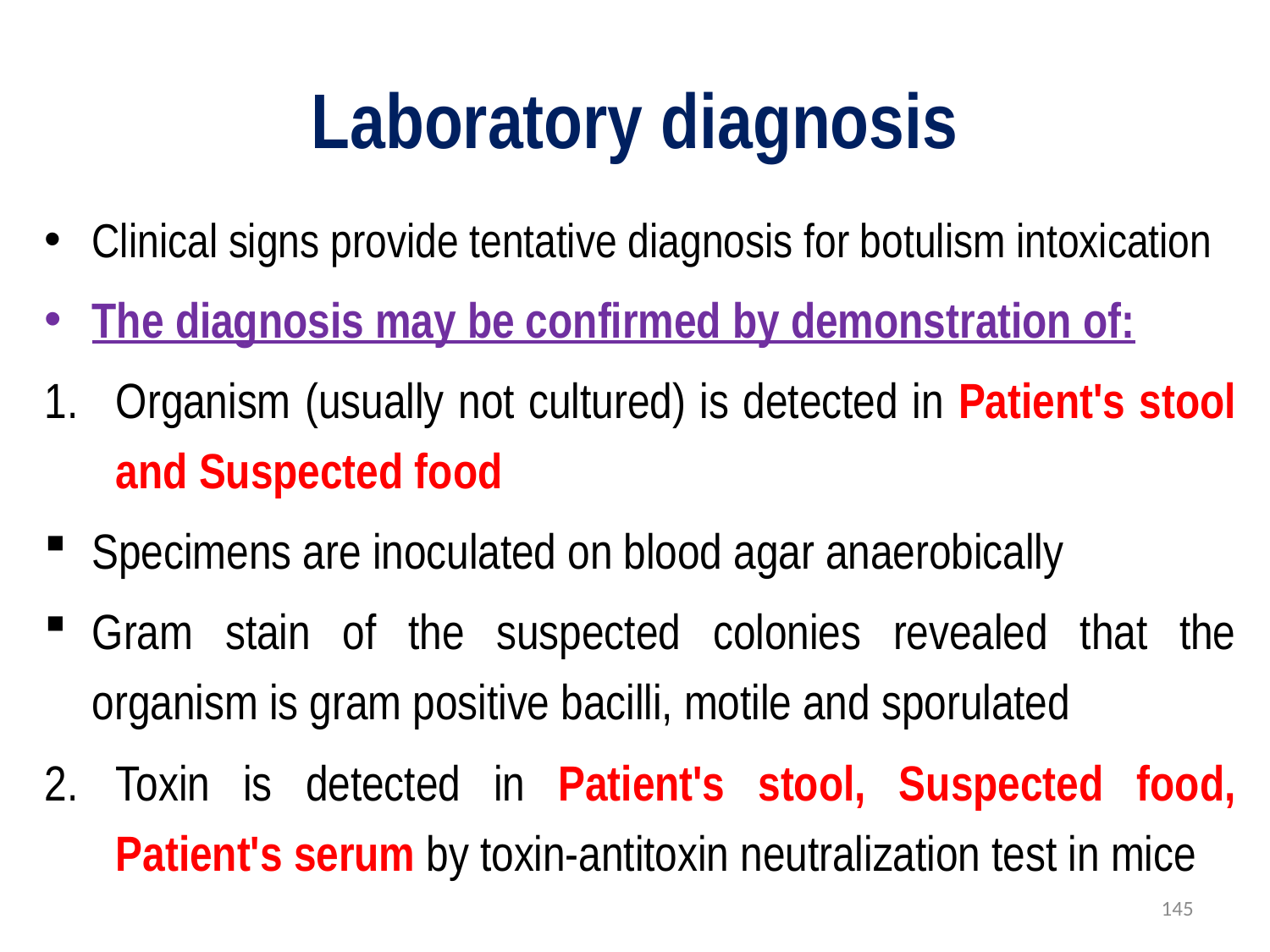

# Laboratory diagnosis
Clinical signs provide tentative diagnosis for botulism intoxication
The diagnosis may be confirmed by demonstration of:
Organism (usually not cultured) is detected in Patient's stool and Suspected food
Specimens are inoculated on blood agar anaerobically
Gram stain of the suspected colonies revealed that the organism is gram positive bacilli, motile and sporulated
Toxin is detected in Patient's stool, Suspected food, Patient's serum by toxin-antitoxin neutralization test in mice

145